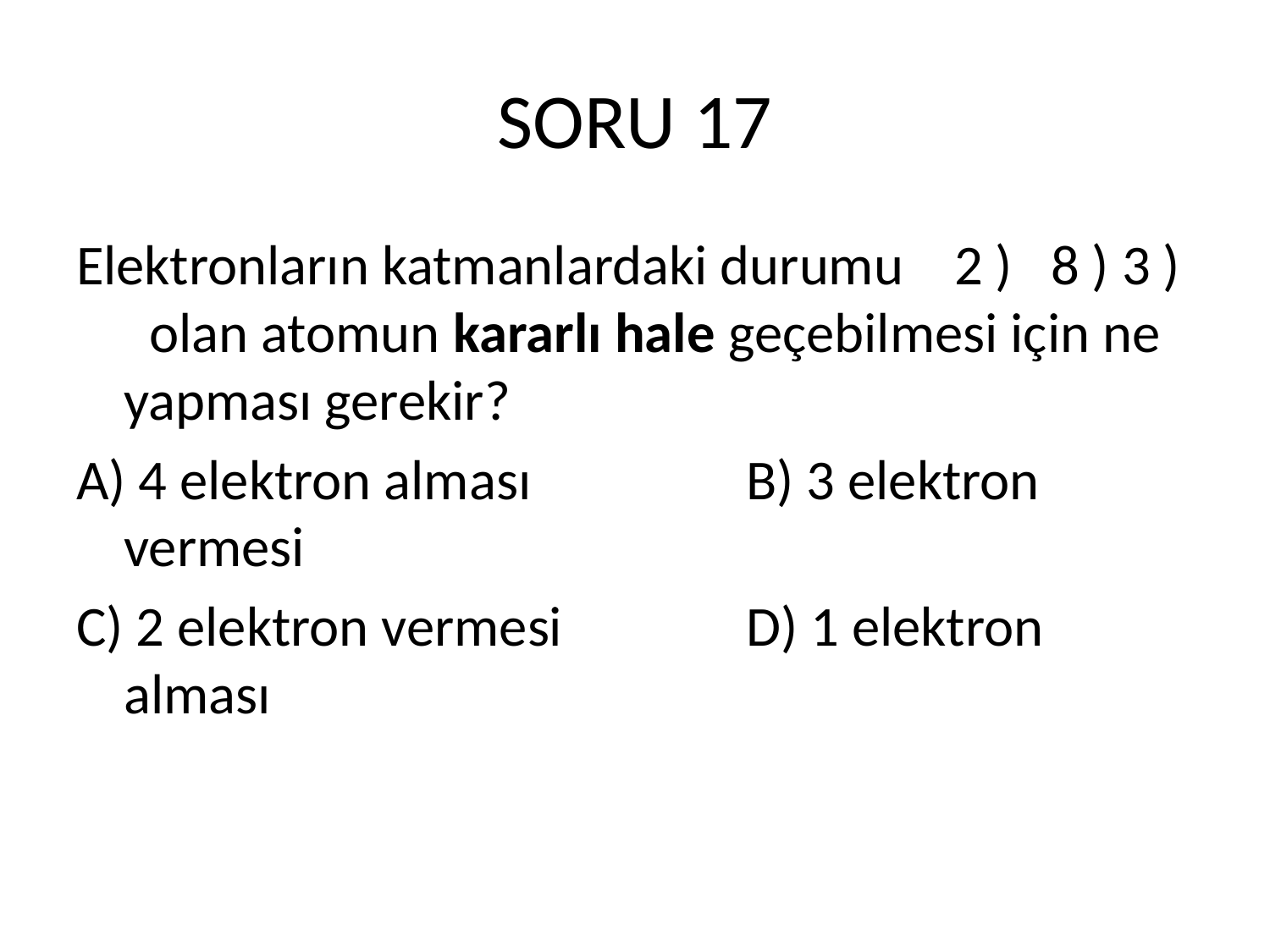

# SORU 17
Elektronların katmanlardaki durumu    2 )   8 ) 3 )   olan atomun kararlı hale geçebilmesi için ne yapması gerekir?
A) 4 elektron alması	         B) 3 elektron vermesi
C) 2 elektron vermesi	         D) 1 elektron alması